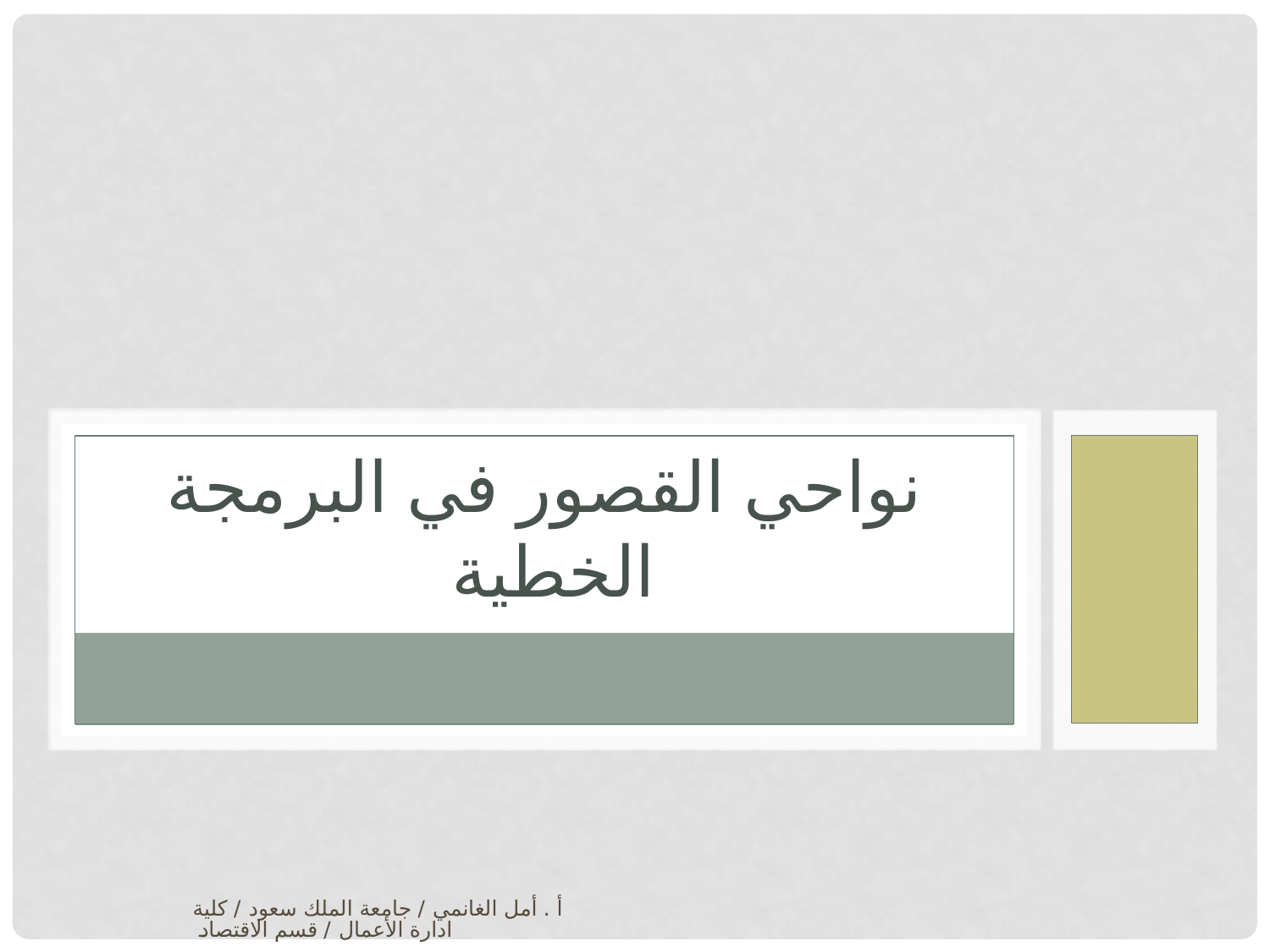

# نواحي القصور في البرمجة الخطية

أ . أمل الغانمي / جامعة الملك سعود / كلية ادارة الأعمال / قسم الاقتصاد